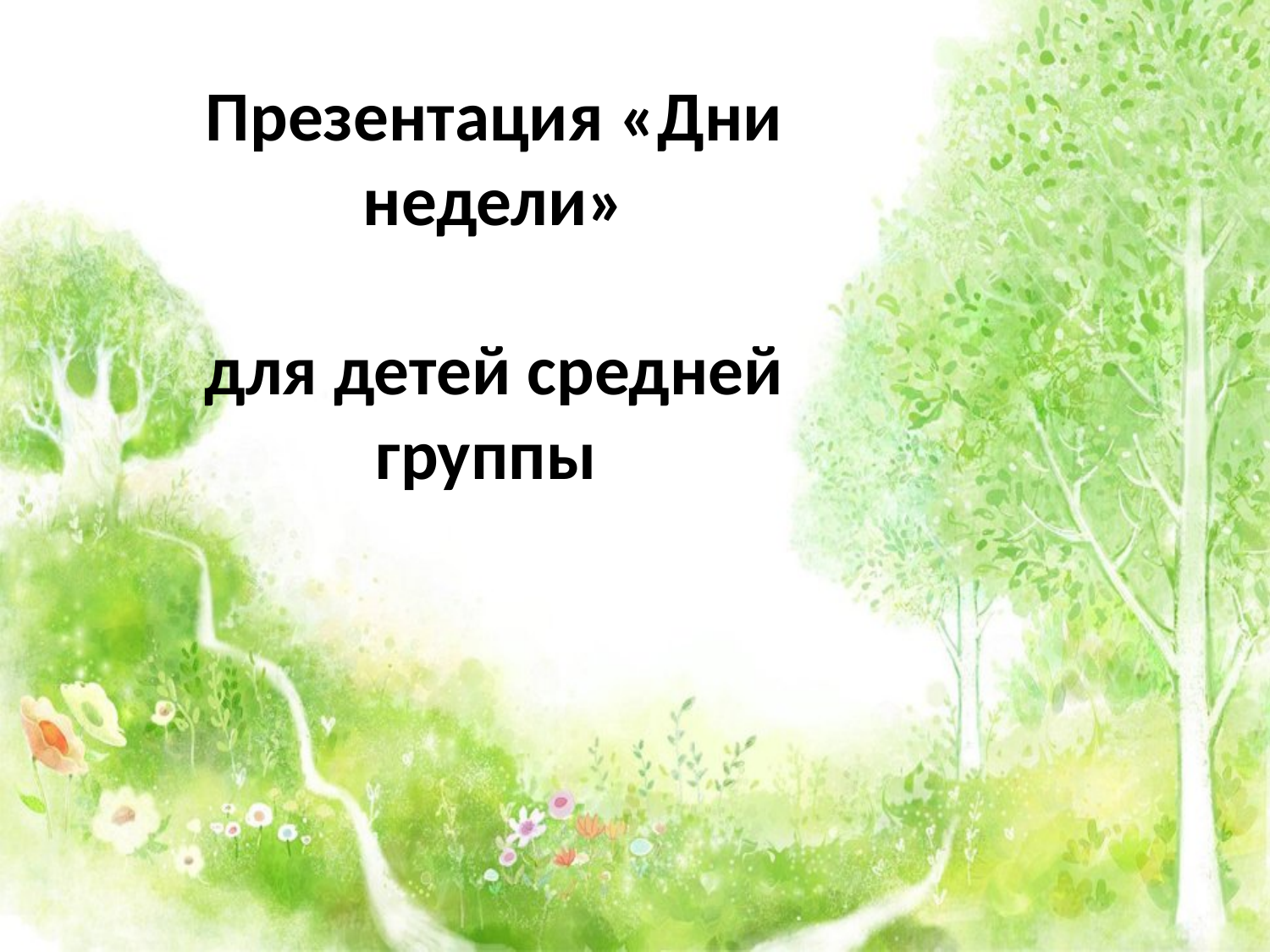

# Презентация «Дни недели» для детей средней группы